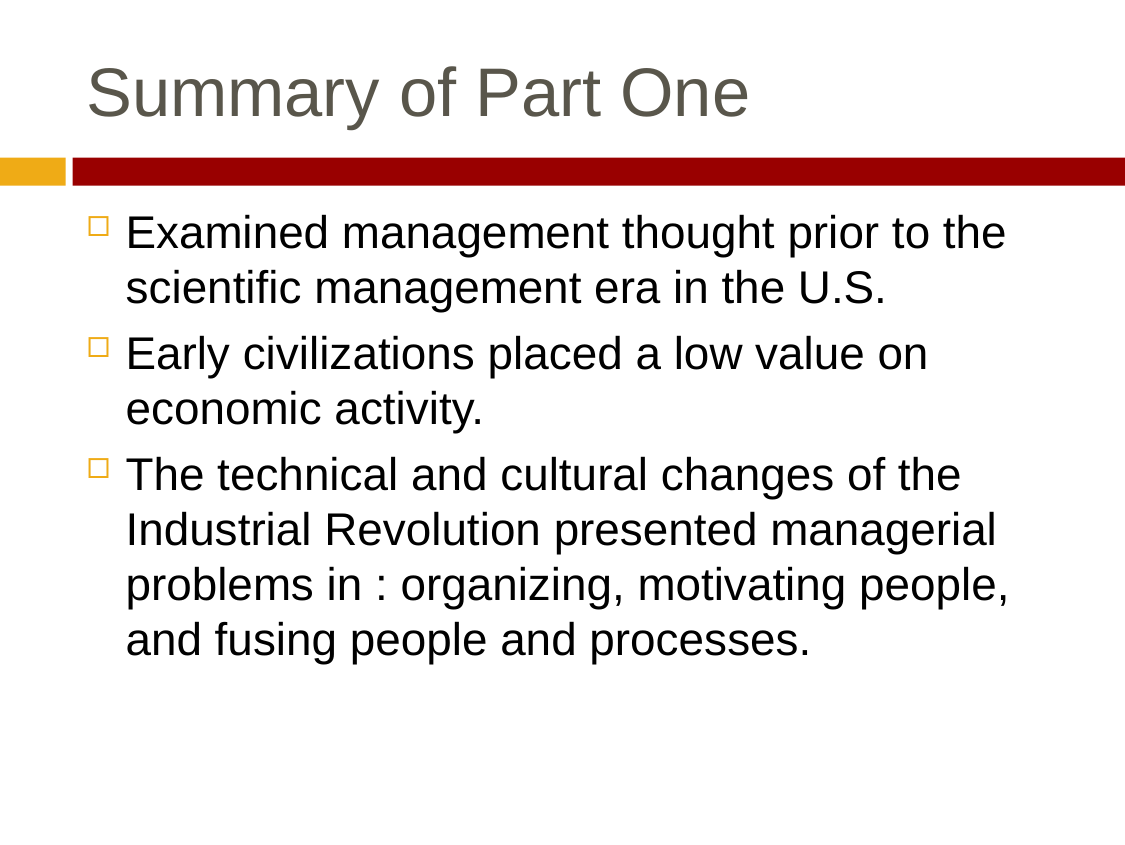

# Summary of Part One
Examined management thought prior to the scientific management era in the U.S.
Early civilizations placed a low value on economic activity.
The technical and cultural changes of the Industrial Revolution presented managerial problems in : organizing, motivating people, and fusing people and processes.